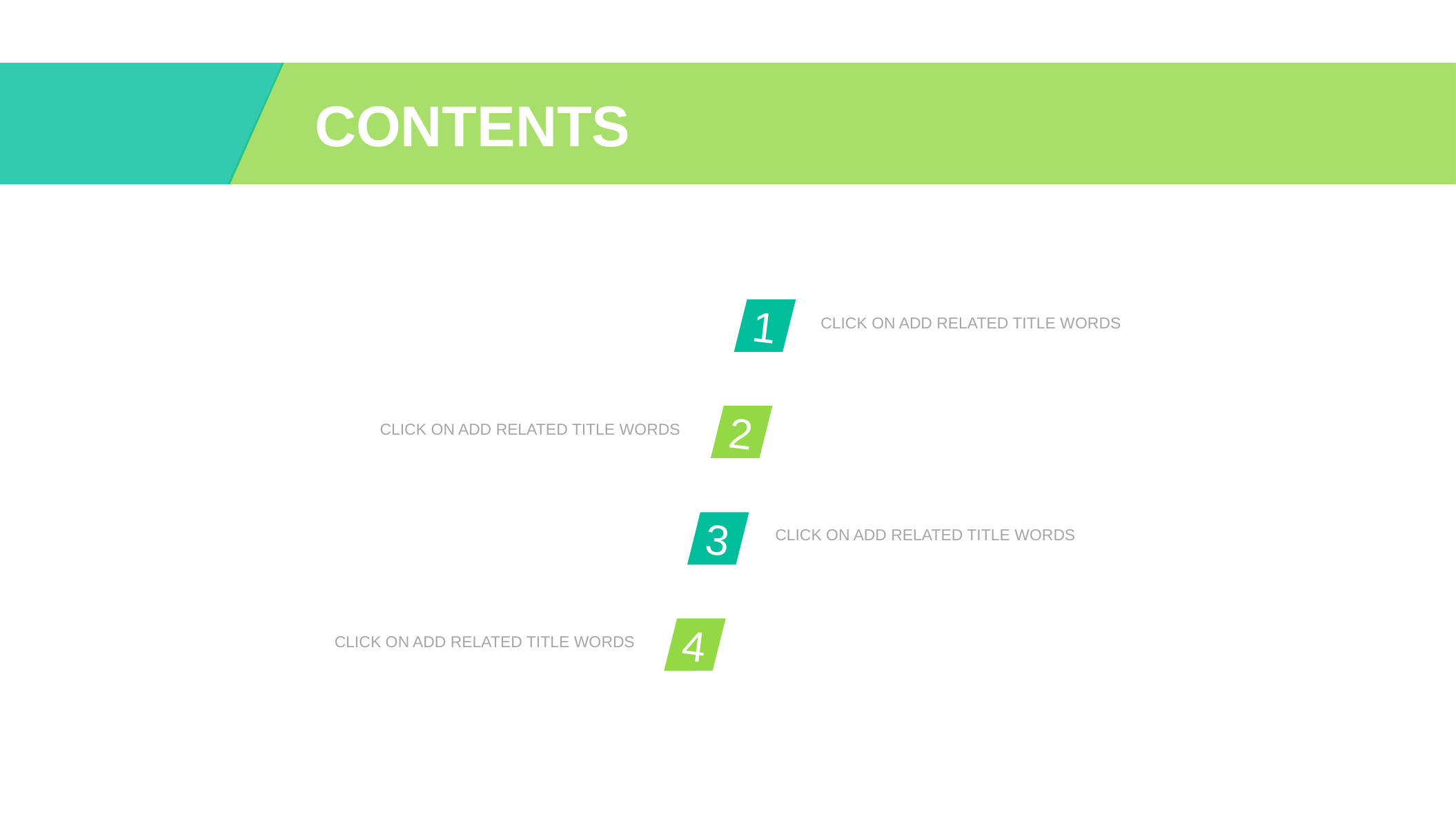

CONTENTS
1
CLICK ON ADD RELATED TITLE WORDS
2
CLICK ON ADD RELATED TITLE WORDS
3
CLICK ON ADD RELATED TITLE WORDS
4
CLICK ON ADD RELATED TITLE WORDS